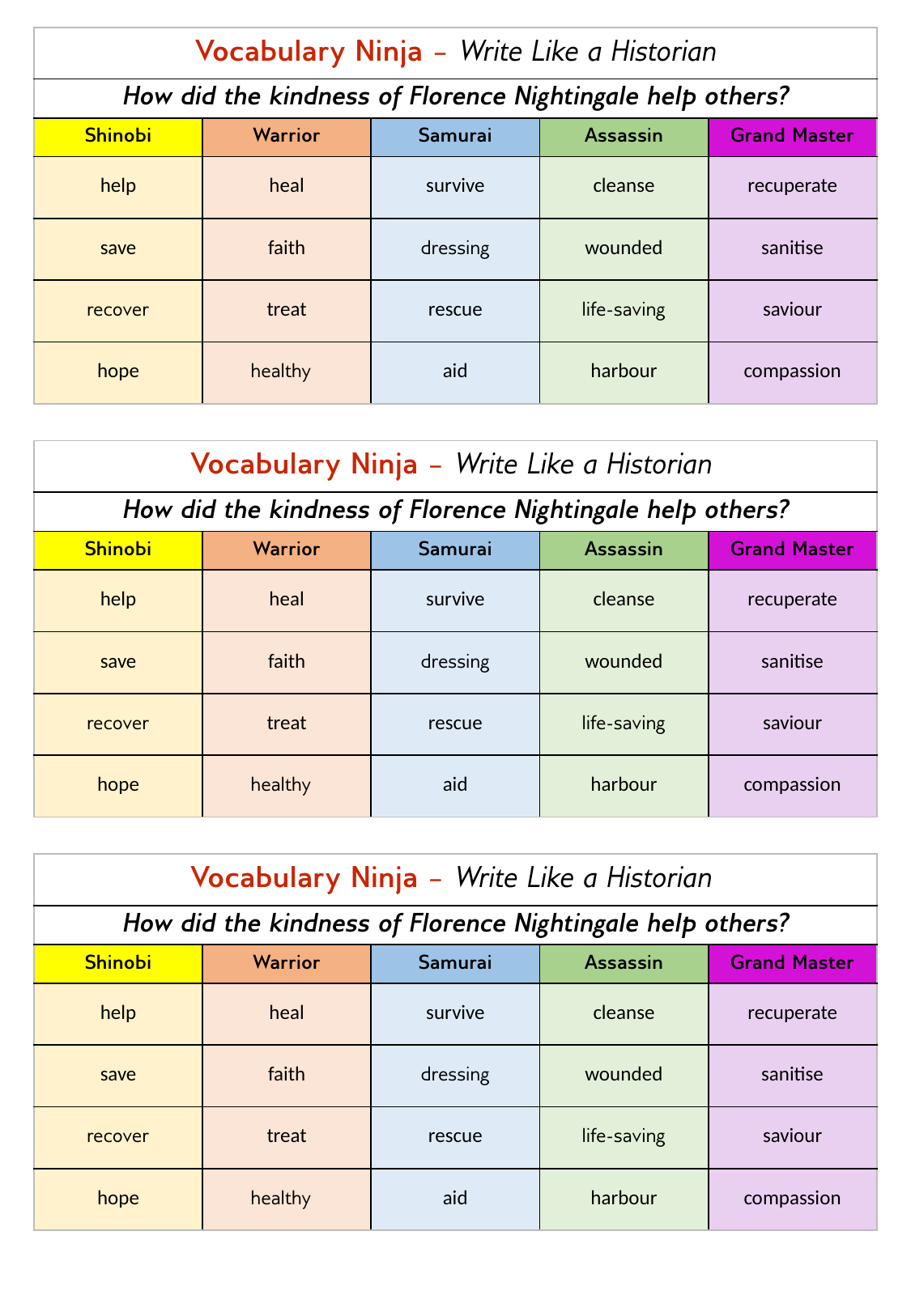

| Vocabulary Ninja – Write Like a Historian |  |  |  |  |
| --- | --- | --- | --- | --- |
| How did the kindness of Florence Nightingale help others? |  |  |  |  |
| Shinobi | Warrior | Samurai | Assassin | Grand Master |
| help | heal | survive | cleanse | recuperate |
| save | faith | dressing | wounded | sanitise |
| recover | treat | rescue | life-saving | saviour |
| hope | healthy | aid | harbour | compassion |
| Vocabulary Ninja – Write Like a Historian |  |  |  |  |
| --- | --- | --- | --- | --- |
| How did the kindness of Florence Nightingale help others? |  |  |  |  |
| Shinobi | Warrior | Samurai | Assassin | Grand Master |
| help | heal | survive | cleanse | recuperate |
| save | faith | dressing | wounded | sanitise |
| recover | treat | rescue | life-saving | saviour |
| hope | healthy | aid | harbour | compassion |
| Vocabulary Ninja – Write Like a Historian |  |  |  |  |
| --- | --- | --- | --- | --- |
| How did the kindness of Florence Nightingale help others? |  |  |  |  |
| Shinobi | Warrior | Samurai | Assassin | Grand Master |
| help | heal | survive | cleanse | recuperate |
| save | faith | dressing | wounded | sanitise |
| recover | treat | rescue | life-saving | saviour |
| hope | healthy | aid | harbour | compassion |